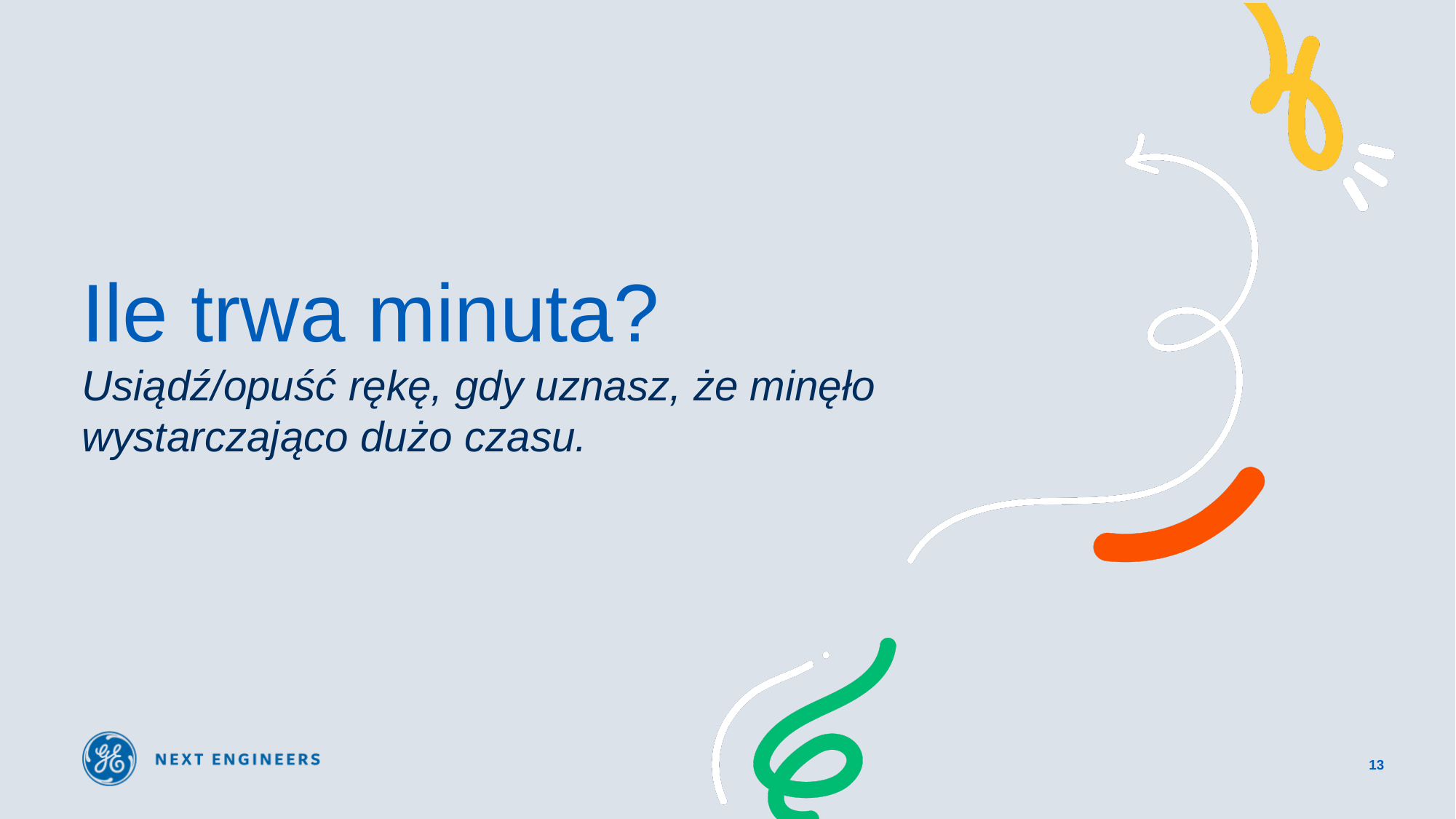

Ile trwa minuta?
Usiądź/opuść rękę, gdy uznasz, że minęło wystarczająco dużo czasu.
13